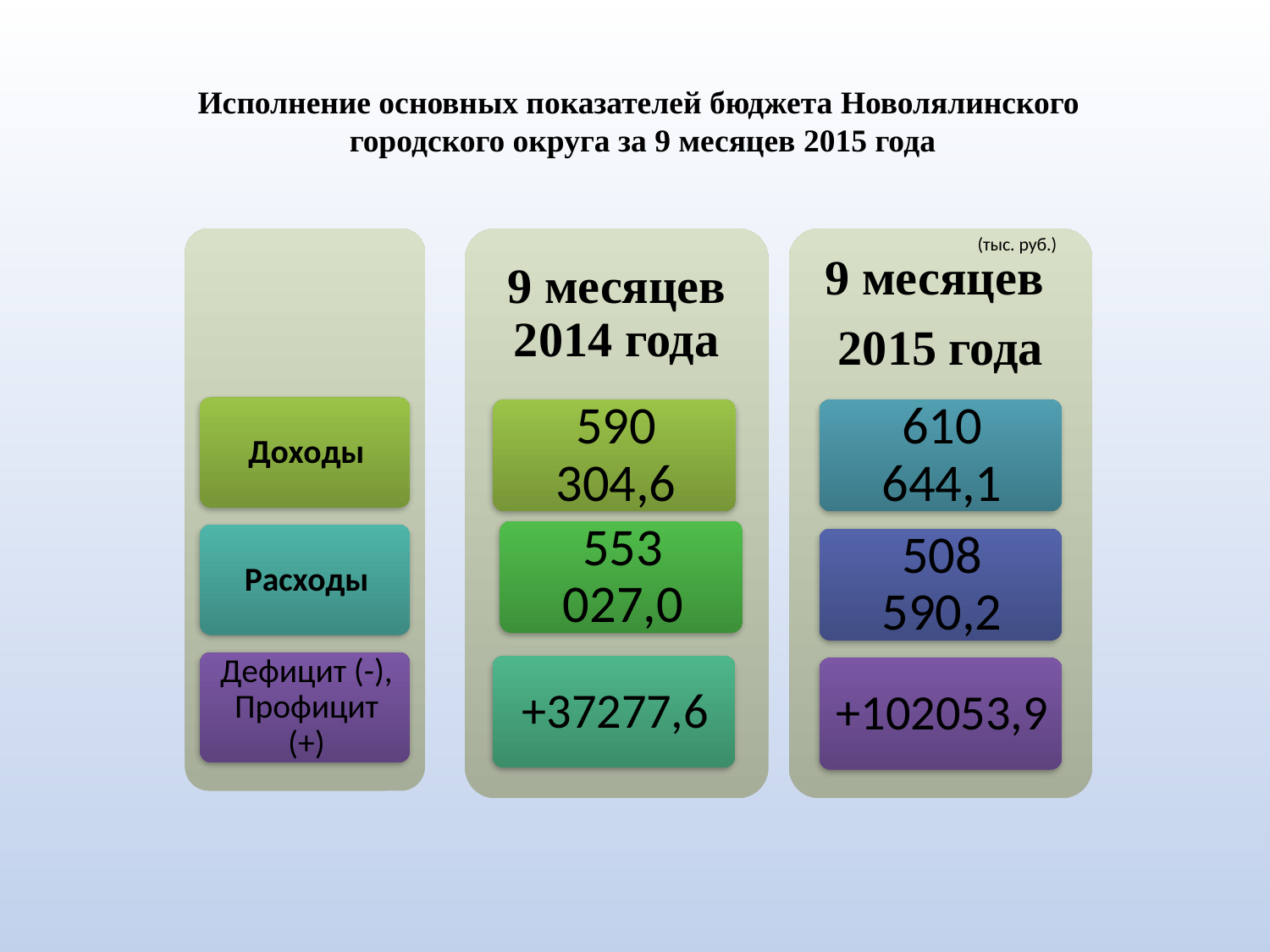

Исполнение основных показателей бюджета Новолялинского
городского округа за 9 месяцев 2015 года

(тыс. руб.)

Доходы
Расходы
Дефицит (-),
Профицит (+)
9 месяцев
2014 года
590 304,6
553 027,0
+37277,6
9 месяцев
2015 года
610 644,1
508 590,2
+102053,9